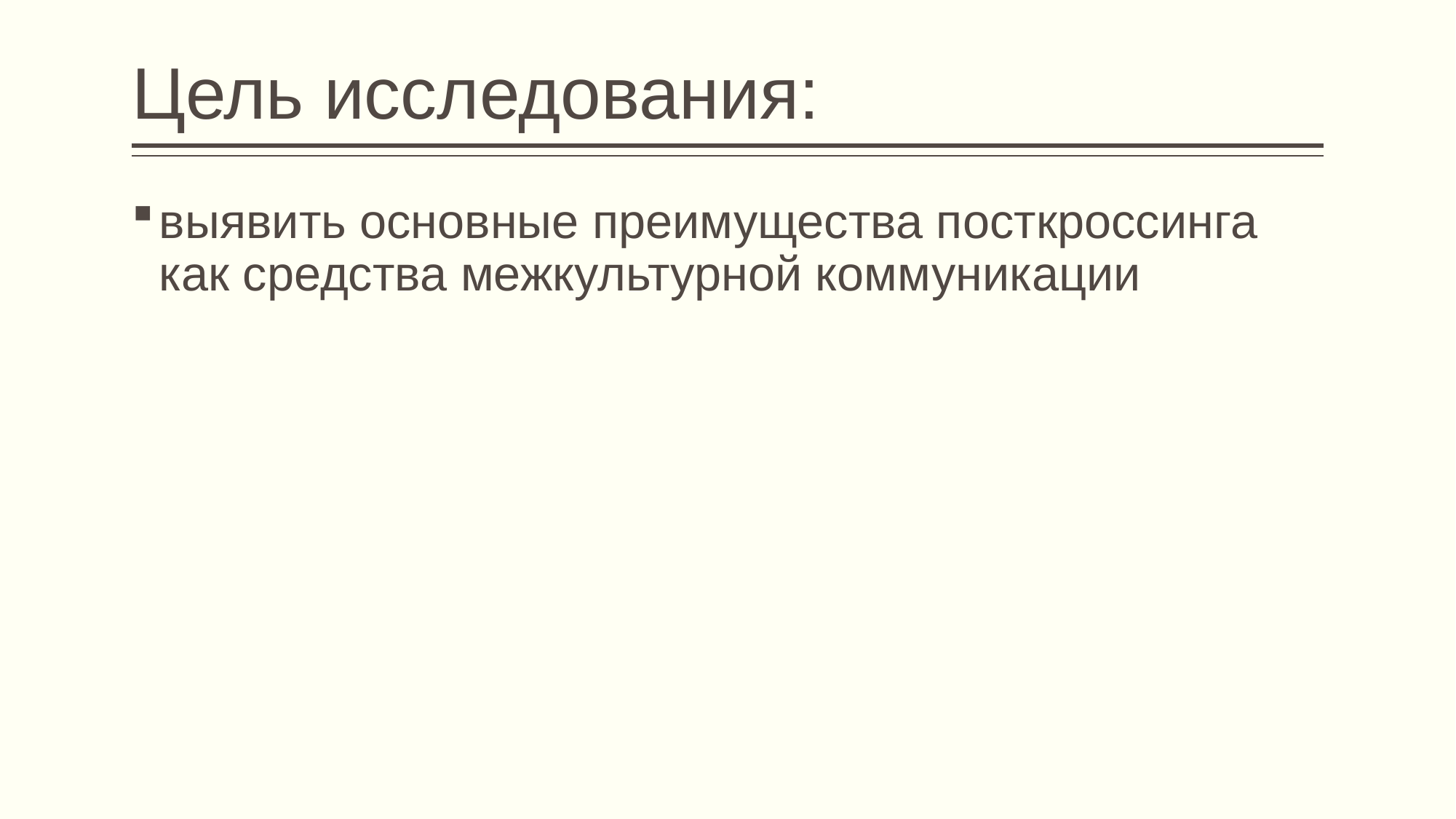

# Цель исследования:
выявить основные преимущества посткроссинга как средства межкультурной коммуникации